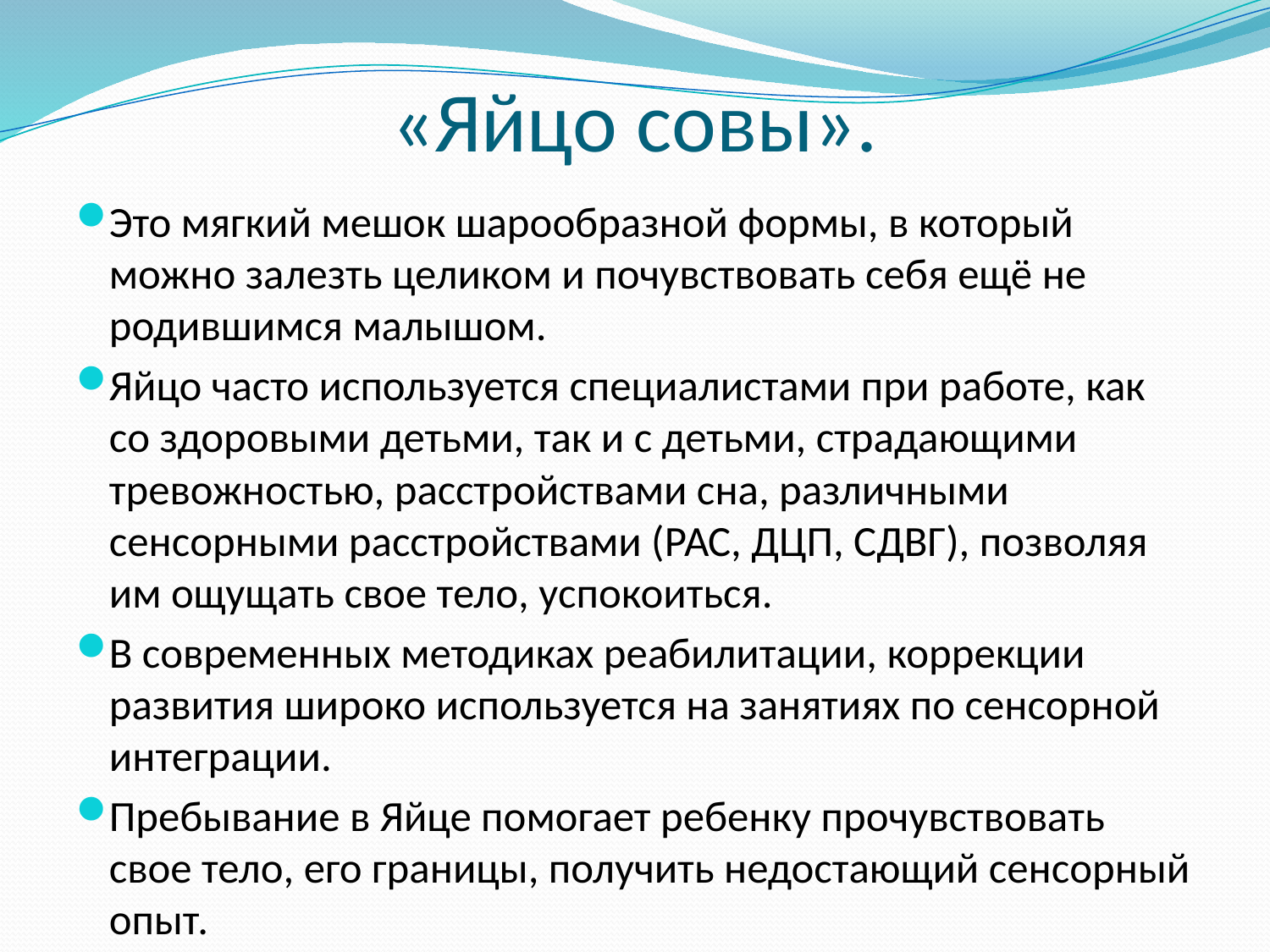

# «Яйцо совы».
Это мягкий мешок шарообразной формы, в который можно залезть целиком и почувствовать себя ещё не родившимся малышом.
Яйцо часто используется специалистами при работе, как со здоровыми детьми, так и с детьми, страдающими тревожностью, расстройствами сна, различными сенсорными расстройствами (РАС, ДЦП, СДВГ), позволяя им ощущать свое тело, успокоиться.
В современных методиках реабилитации, коррекции развития широко используется на занятиях по сенсорной интеграции.
Пребывание в Яйце помогает ребенку прочувствовать свое тело, его границы, получить недостающий сенсорный опыт.